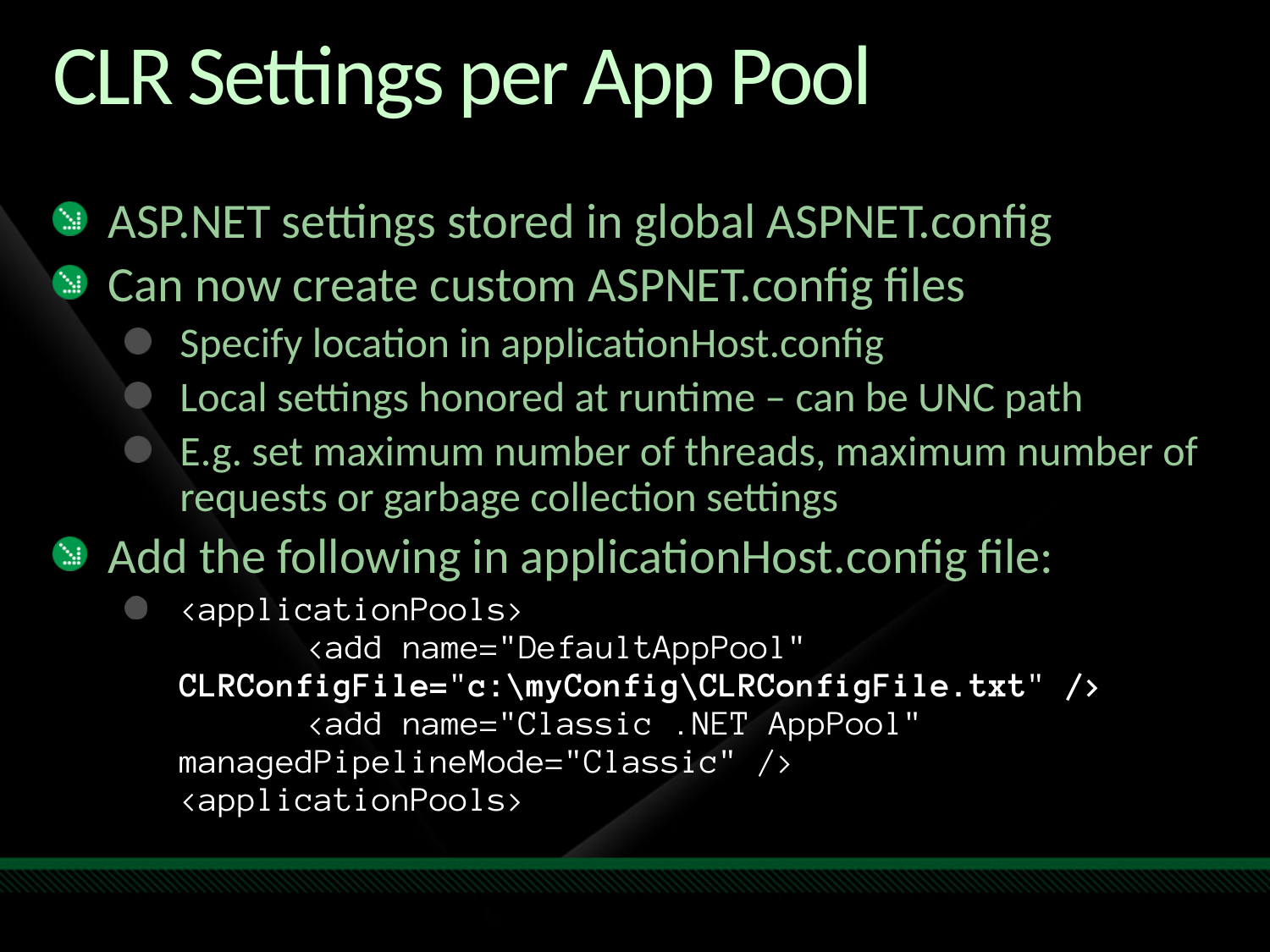

# CLR Settings per App Pool
ASP.NET settings stored in global ASPNET.config
Can now create custom ASPNET.config files
Specify location in applicationHost.config
Local settings honored at runtime – can be UNC path
E.g. set maximum number of threads, maximum number of requests or garbage collection settings
Add the following in applicationHost.config file:
<applicationPools>
	<add name="DefaultAppPool" 	CLRConfigFile="c:\myConfig\CLRConfigFile.txt" />
	<add name="Classic .NET AppPool" 	managedPipelineMode="Classic" />
<applicationPools>